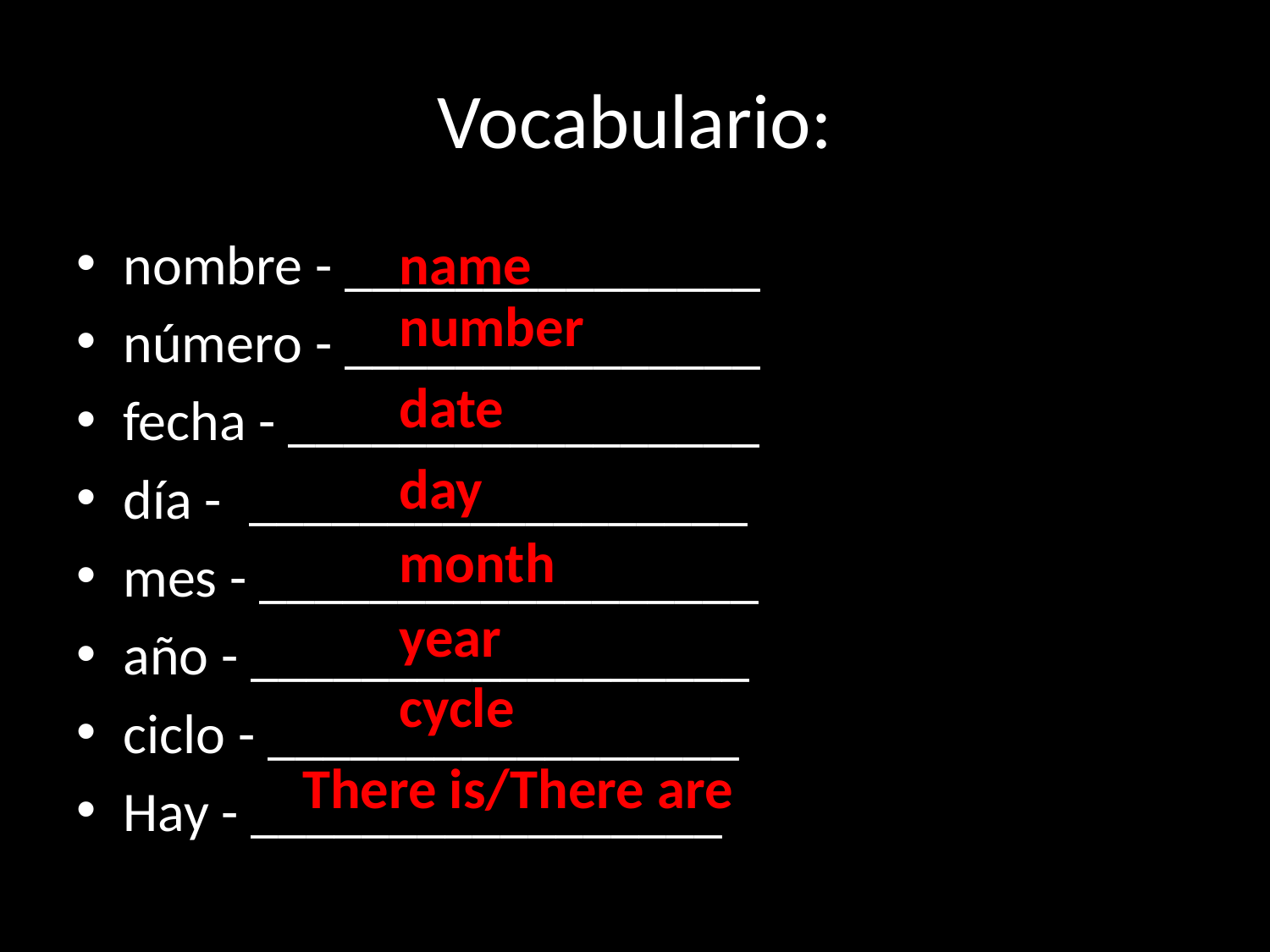

# Vocabulario:
nombre - _______________
número - _______________
fecha - _________________
día - 	__________________
mes - __________________
año - __________________
ciclo - _________________
Hay - _________________

name
number
date
day
month
year
cycle
There is/There are